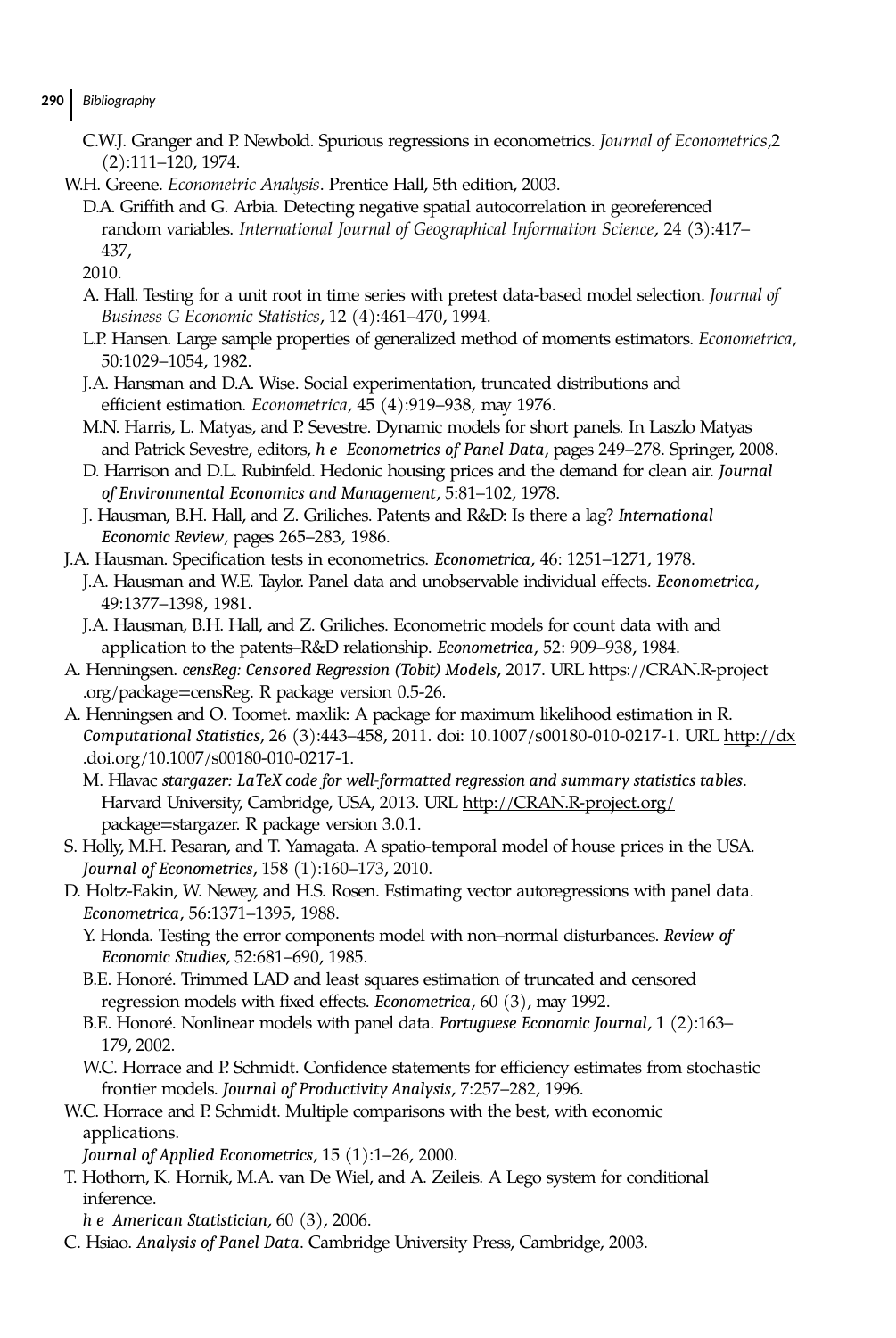

290  Bibliography

C.W.J. Granger and P. Newbold. Spurious regressions in econometrics. Journal of Econometrics,2 (2):111–120, 1974.
W.H. Greene. Econometric Analysis. Prentice Hall, 5th edition, 2003.
D.A. Griﬃth and G. Arbia. Detecting negative spatial autocorrelation in georeferenced random variables. International Journal of Geographical Information Science, 24 (3):417–437,
2010.
A. Hall. Testing for a unit root in time series with pretest data-based model selection. Journal of Business G Economic Statistics, 12 (4):461–470, 1994.
L.P. Hansen. Large sample properties of generalized method of moments estimators. Econometrica, 50:1029–1054, 1982.
J.A. Hansman and D.A. Wise. Social experimentation, truncated distributions and eﬃcient estimation. Econometrica, 45 (4):919–938, may 1976.
M.N. Harris, L. Matyas, and P. Sevestre. Dynamic models for short panels. In Laszlo Matyas and Patrick Sevestre, editors, he Econometrics of Panel Data, pages 249–278. Springer, 2008.
D. Harrison and D.L. Rubinfeld. Hedonic housing prices and the demand for clean air. Journal of Environmental Economics and Management, 5:81–102, 1978.
J. Hausman, B.H. Hall, and Z. Griliches. Patents and R&D: Is there a lag? International Economic Review, pages 265–283, 1986.
J.A. Hausman. Speciﬁcation tests in econometrics. Econometrica, 46: 1251–1271, 1978.
J.A. Hausman and W.E. Taylor. Panel data and unobservable individual effects. Econometrica, 49:1377–1398, 1981.
J.A. Hausman, B.H. Hall, and Z. Griliches. Econometric models for count data with and application to the patents–R&D relationship. Econometrica, 52: 909–938, 1984.
A. Henningsen. censReg: Censored Regression (Tobit) Models, 2017. URL https://CRAN.R-project
.org/package=censReg. R package version 0.5-26.
A. Henningsen and O. Toomet. maxlik: A package for maximum likelihood estimation in R.
Computational Statistics, 26 (3):443–458, 2011. doi: 10.1007/s00180-010-0217-1. URL http://dx
.doi.org/10.1007/s00180-010-0217-1.
M. Hlavac stargazer: LaTeX code for well-formatted regression and summary statistics tables. Harvard University, Cambridge, USA, 2013. URL http://CRAN.R-project.org/ package=stargazer. R package version 3.0.1.
S. Holly, M.H. Pesaran, and T. Yamagata. A spatio-temporal model of house prices in the USA.
Journal of Econometrics, 158 (1):160–173, 2010.
D. Holtz-Eakin, W. Newey, and H.S. Rosen. Estimating vector autoregressions with panel data.
Econometrica, 56:1371–1395, 1988.
Y. Honda. Testing the error components model with non–normal disturbances. Review of Economic Studies, 52:681–690, 1985.
B.E. Honoré. Trimmed LAD and least squares estimation of truncated and censored regression models with ﬁxed effects. Econometrica, 60 (3), may 1992.
B.E. Honoré. Nonlinear models with panel data. Portuguese Economic Journal, 1 (2):163–179, 2002.
W.C. Horrace and P. Schmidt. Conﬁdence statements for eﬃciency estimates from stochastic frontier models. Journal of Productivity Analysis, 7:257–282, 1996.
W.C. Horrace and P. Schmidt. Multiple comparisons with the best, with economic applications.
Journal of Applied Econometrics, 15 (1):1–26, 2000.
T. Hothorn, K. Hornik, M.A. van De Wiel, and A. Zeileis. A Lego system for conditional inference.
he American Statistician, 60 (3), 2006.
C. Hsiao. Analysis of Panel Data. Cambridge University Press, Cambridge, 2003.